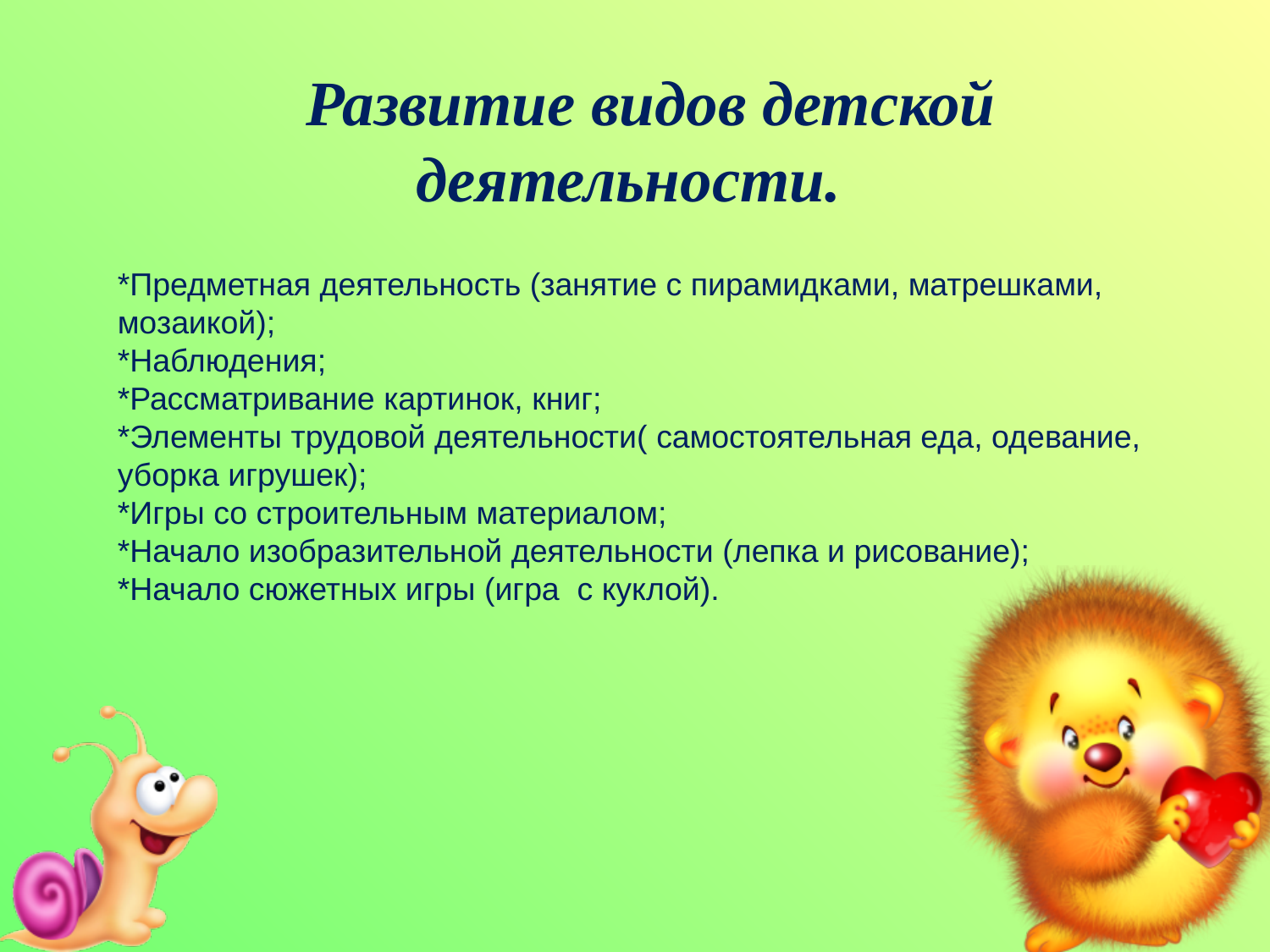

Развитие видов детской деятельности.
*Предметная деятельность (занятие с пирамидками, матрешками, мозаикой);
*Наблюдения;
*Рассматривание картинок, книг;
*Элементы трудовой деятельности( самостоятельная еда, одевание, уборка игрушек);
*Игры со строительным материалом;
*Начало изобразительной деятельности (лепка и рисование);
*Начало сюжетных игры (игра  с куклой).